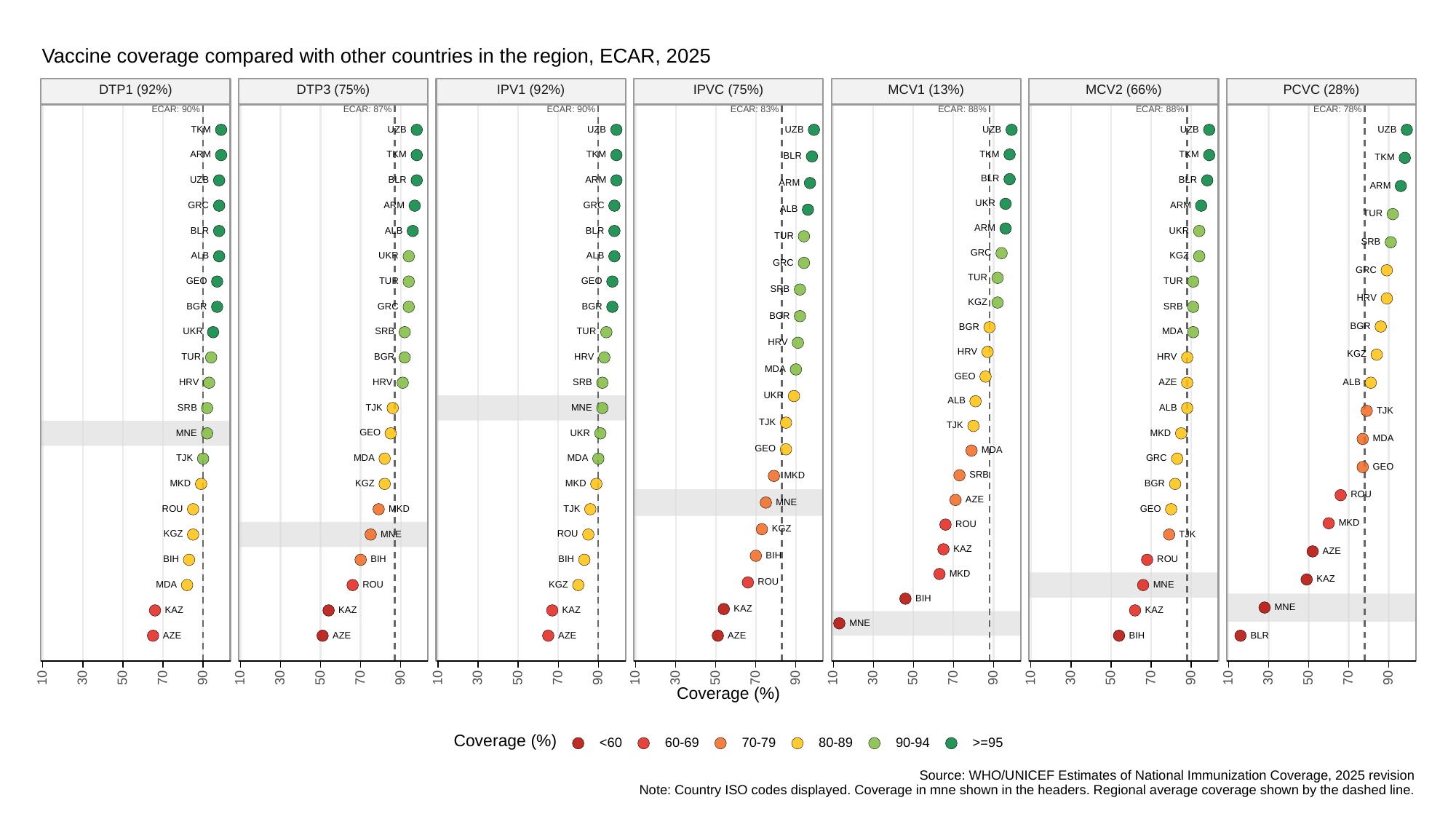

Vaccine coverage compared with other countries in the region, ECAR, 2025

DTP1 (92%)
DTP3 (75%)
IPV1 (92%)
IPVC (75%)
MCV1 (13%)
MCV2 (66%)
PCVC (28%)

ECAR: 90%
ECAR: 87%
ECAR: 90%
ECAR: 83%
ECAR: 88%
ECAR: 88%
ECAR: 78%

UZB
UZB
UZB
UZB
UZB
UZB
TKM

TKM
ARM
TKM
TKM
TKM

BLR
TKM

BLR
UZB
BLR
ARM
BLR

ARM

ARM

UKR
GRC
GRC
ARM
ARM

ALB

TUR

ARM

UKR
BLR
ALB
BLR

TUR

SRB

GRC

KGZ
UKR
ALB
ALB

GRC

GRC

TUR

GEO
GEO
TUR
TUR

SRB

HRV

KGZ

BGR
GRC
BGR
SRB

BGR

BGR
BGR

SRB
UKR
TUR
MDA

HRV

HRV

KGZ

BGR
TUR
HRV
HRV

MDA

GEO

SRB
HRV
HRV
AZE
ALB

UKR

ALB

SRB
TJK
MNE
ALB

TJK

TJK

TJK

GEO
UKR
MNE
MKD

MDA

GEO
MDA

GRC
TJK
MDA
MDA

GEO

SRB
MKD

KGZ
BGR
MKD
MKD

ROU

AZE

MNE

ROU
GEO
TJK
MKD

MKD
ROU

KGZ

ROU
KGZ
TJK
MNE

KAZ
AZE

BIH

ROU
BIH
BIH
BIH

MKD

KAZ

ROU

ROU
KGZ
MDA
MNE

BIH

MNE

KAZ
KAZ
KAZ
KAZ
KAZ

MNE

AZE
AZE
AZE
AZE
BIH
BLR

30
30
30
30
30
30
30
10
50
70
90
10
50
70
90
10
50
70
90
10
50
70
90
10
50
70
90
10
50
70
90
10
50
70
90
Coverage (%)
Coverage (%)

<60
60-69
70-79
80-89
90-94
>=95
Source: WHO/UNICEF Estimates of National Immunization Coverage, 2025 revision
Note: Country ISO codes displayed. Coverage in mne shown in the headers. Regional average coverage shown by the dashed line.